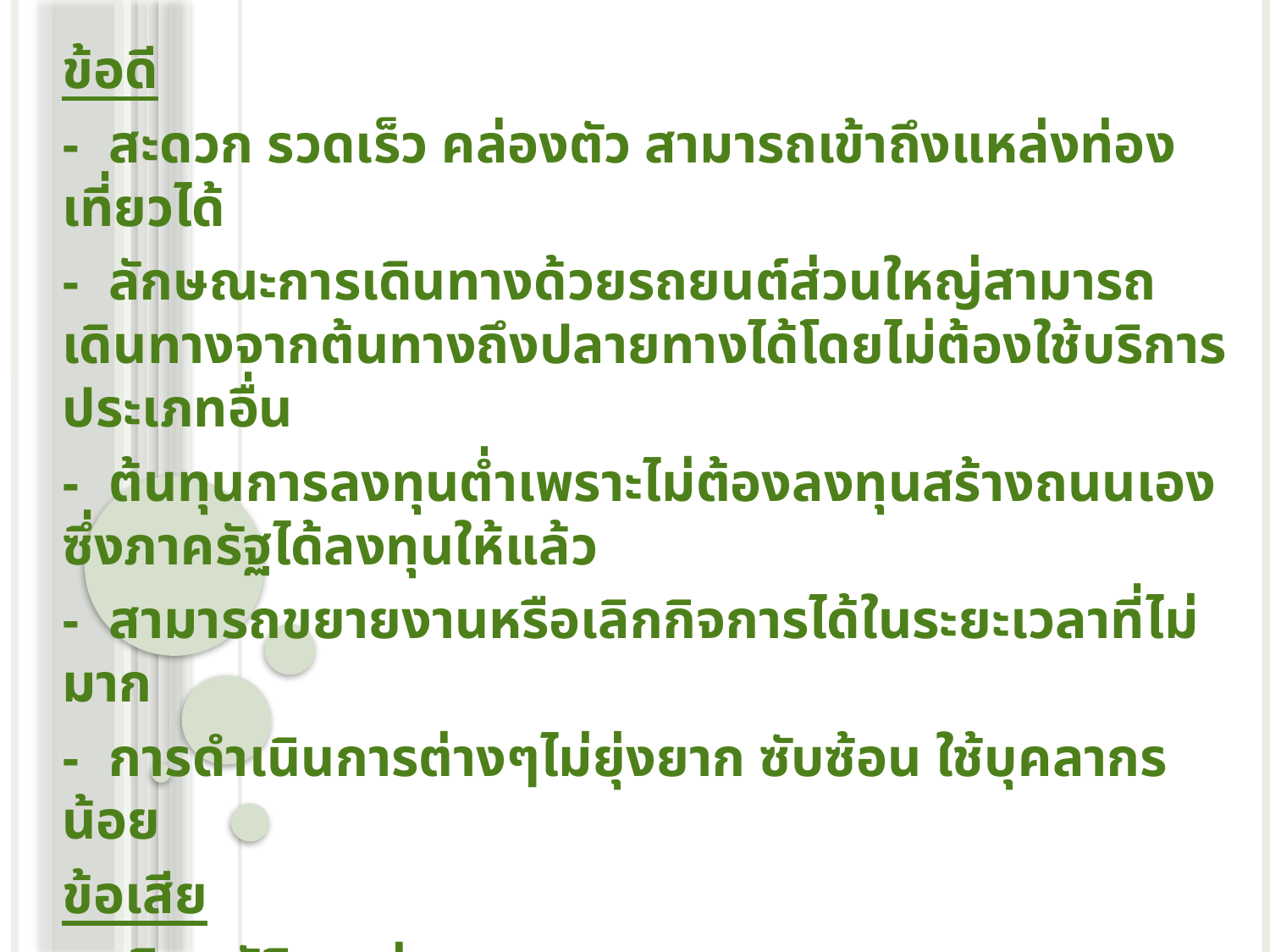

ข้อดี
-  สะดวก รวดเร็ว คล่องตัว สามารถเข้าถึงแหล่งท่องเที่ยวได้
-  ลักษณะการเดินทางด้วยรถยนต์ส่วนใหญ่สามารถเดินทางจากต้นทางถึงปลายทางได้โดยไม่ต้องใช้บริการประเภทอื่น
-  ต้นทุนการลงทุนต่ำเพราะไม่ต้องลงทุนสร้างถนนเองซึ่งภาครัฐได้ลงทุนให้แล้ว
-  สามารถขยายงานหรือเลิกกิจการได้ในระยะเวลาที่ไม่มาก
-  การดำเนินการต่างๆไม่ยุ่งยาก ซับซ้อน ใช้บุคลากรน้อย
ข้อเสีย
-  เกิดอุบัติเหตุง่าย
-  มีการเปลี่ยนแปลงรวดเร็ว เช่น รูปลักษณ์ของรถยนต์
-  การขนส่งหรือการโดยสารบรรจุคนได้น้อยกว่ารถไฟและเครื่องบิน
-  การเดินทางไกลด้วยรถยนต์จะทำให้ต้นทุนสูง